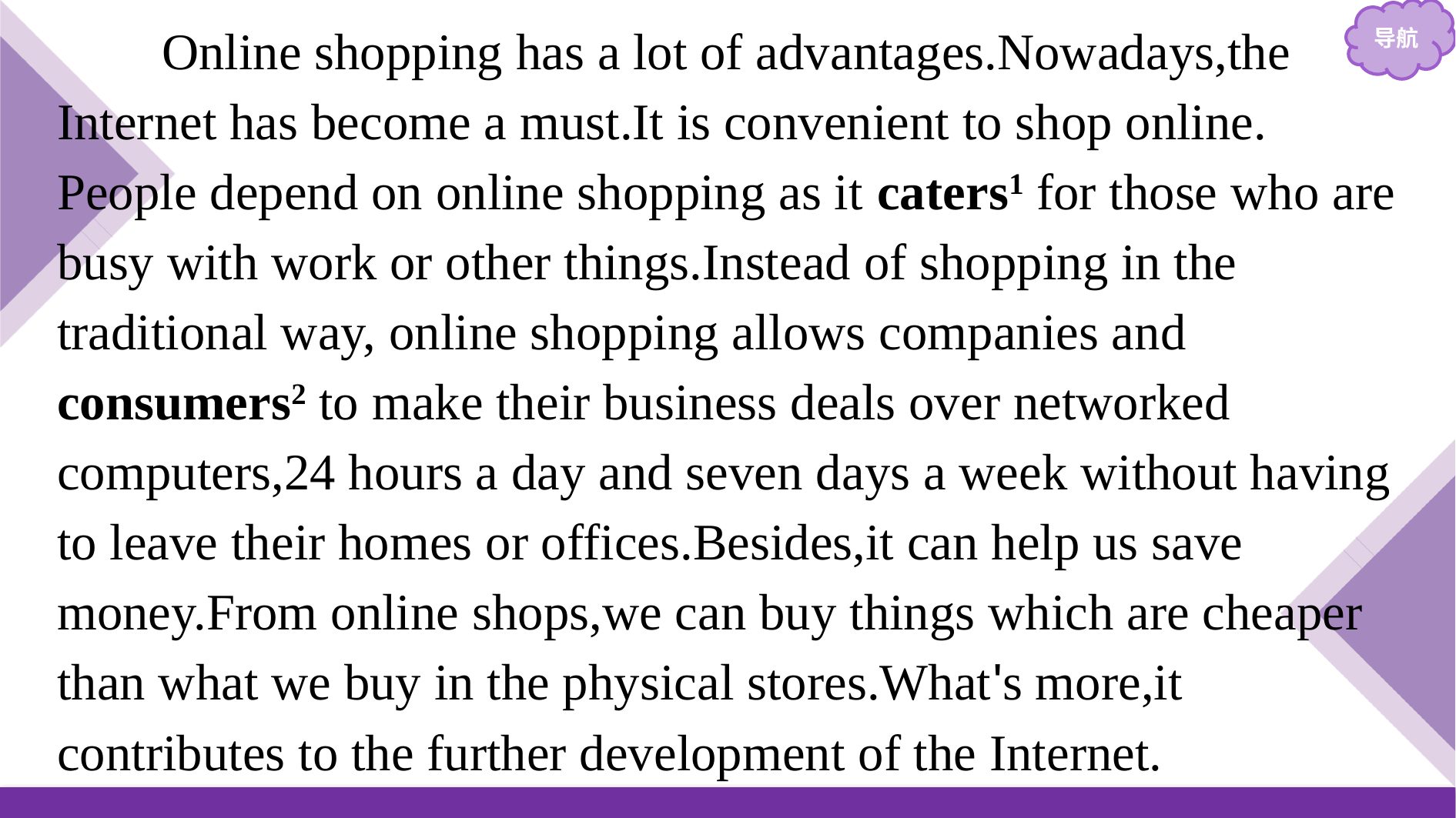

Online shopping has a lot of advantages.Nowadays,the Internet has become a must.It is convenient to shop online. People depend on online shopping as it caters1 for those who are busy with work or other things.Instead of shopping in the traditional way, online shopping allows companies and consumers2 to make their business deals over networked computers,24 hours a day and seven days a week without having to leave their homes or offices.Besides,it can help us save money.From online shops,we can buy things which are cheaper than what we buy in the physical stores.What's more,it contributes to the further development of the Internet.